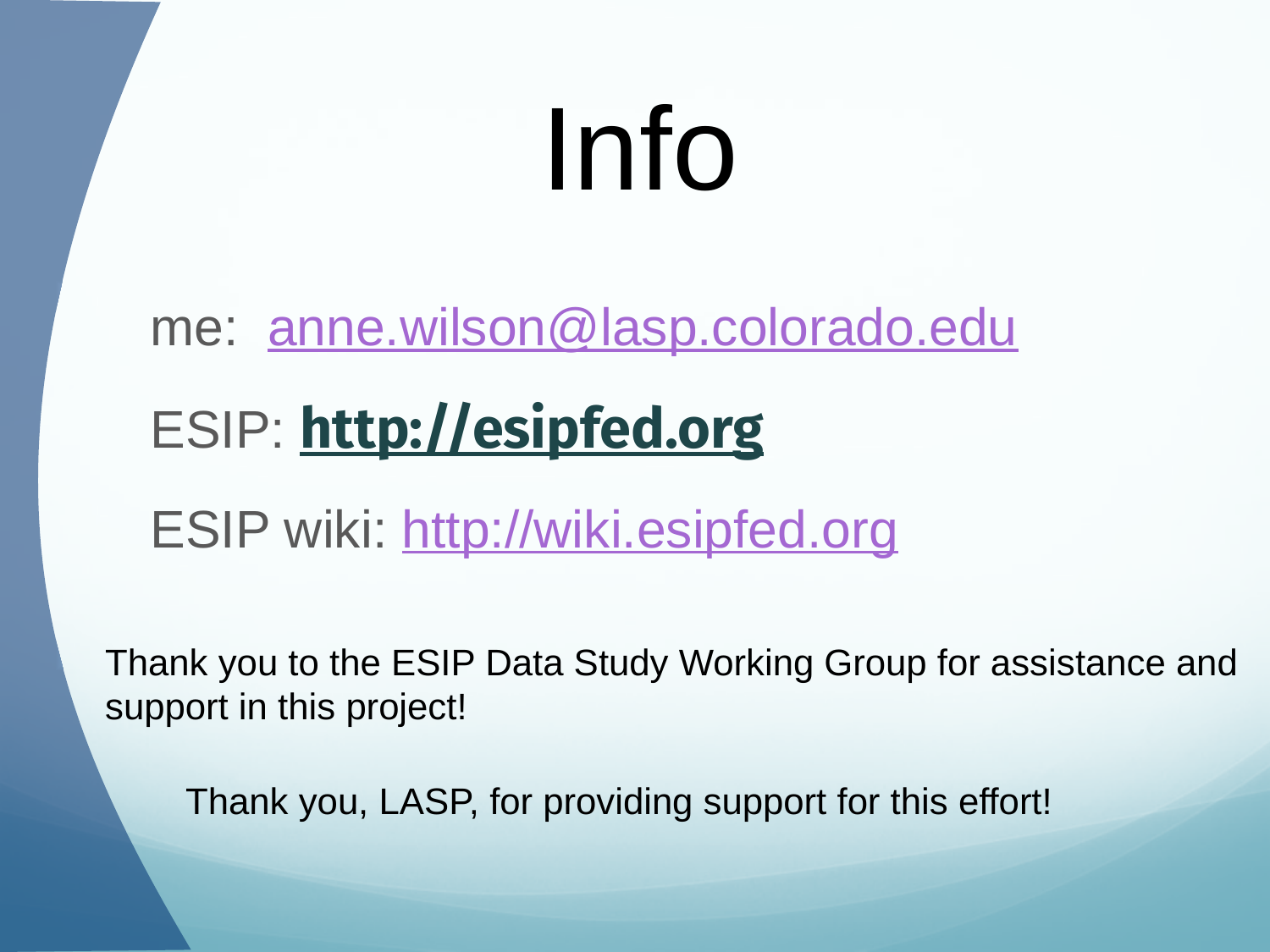

Info
me:  anne.wilson@lasp.colorado.edu
ESIP: http://esipfed.org
ESIP wiki: http://wiki.esipfed.org

Thank you to the ESIP Data Study Working Group for assistance and support in this project!
Thank you, LASP, for providing support for this effort!